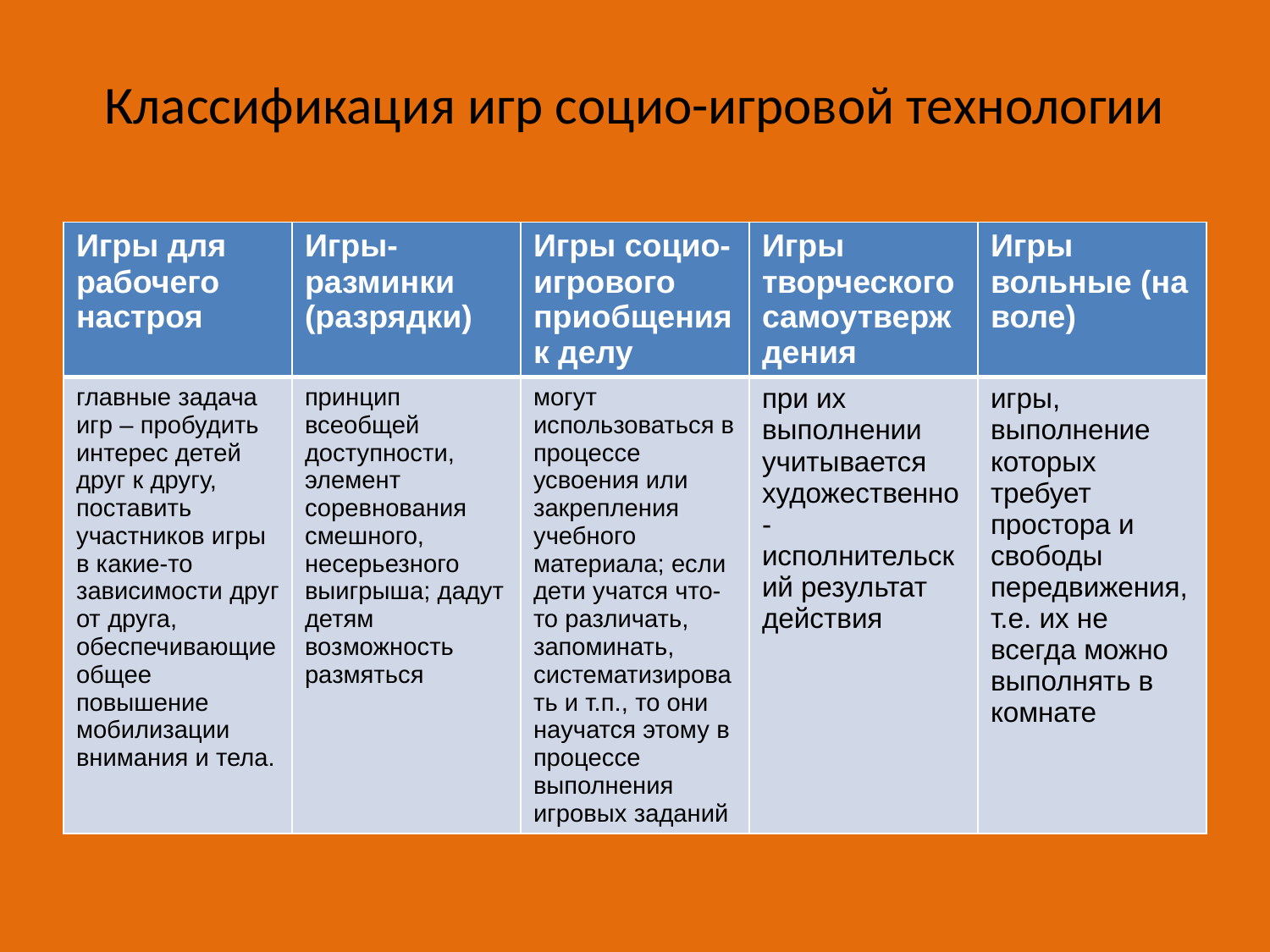

# Классификация игр социо-игровой технологии
| Игры для рабочего настроя | Игры-разминки (разрядки) | Игры социо-игрового приобщения к делу | Игры творческого самоутверждения | Игры вольные (на воле) |
| --- | --- | --- | --- | --- |
| главные задача игр – пробудить интерес детей друг к другу, поставить участников игры в какие-то зависимости друг от друга, обеспечивающие общее повышение мобилизации внимания и тела. | принцип всеобщей доступности, элемент соревнования смешного, несерьезного выигрыша; дадут детям возможность размяться | могут использоваться в процессе усвоения или закрепления учебного материала; если дети учатся что-то различать, запоминать, систематизировать и т.п., то они научатся этому в процессе выполнения игровых заданий | при их выполнении учитывается художественно-исполнительский результат действия | игры, выполнение которых требует простора и свободы передвижения, т.е. их не всегда можно выполнять в комнате |